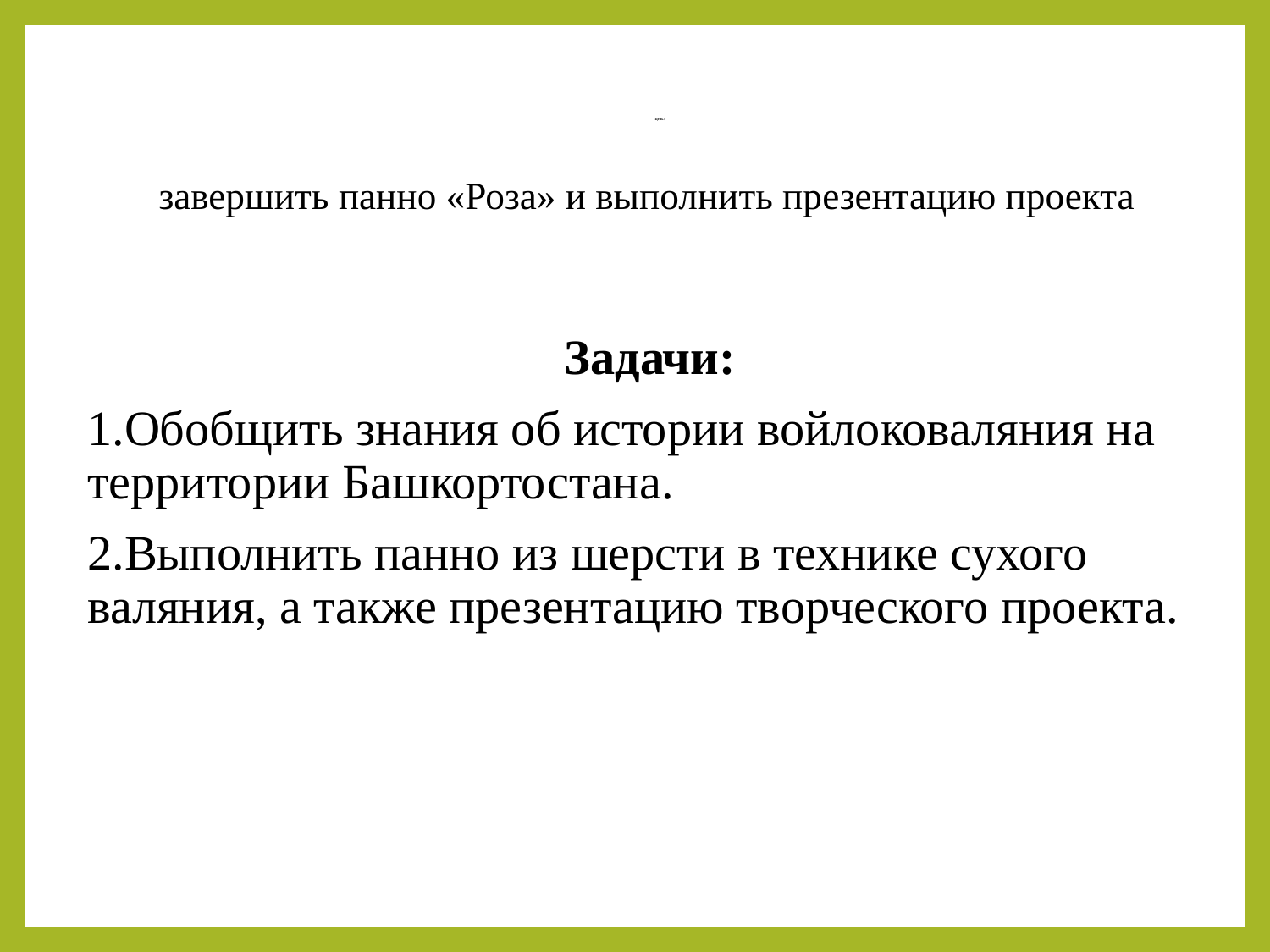

завершить панно «Роза» и выполнить презентацию проекта
# Цель:
Задачи:
1.Обобщить знания об истории войлоковаляния на территории Башкортостана.
2.Выполнить панно из шерсти в технике сухого валяния, а также презентацию творческого проекта.